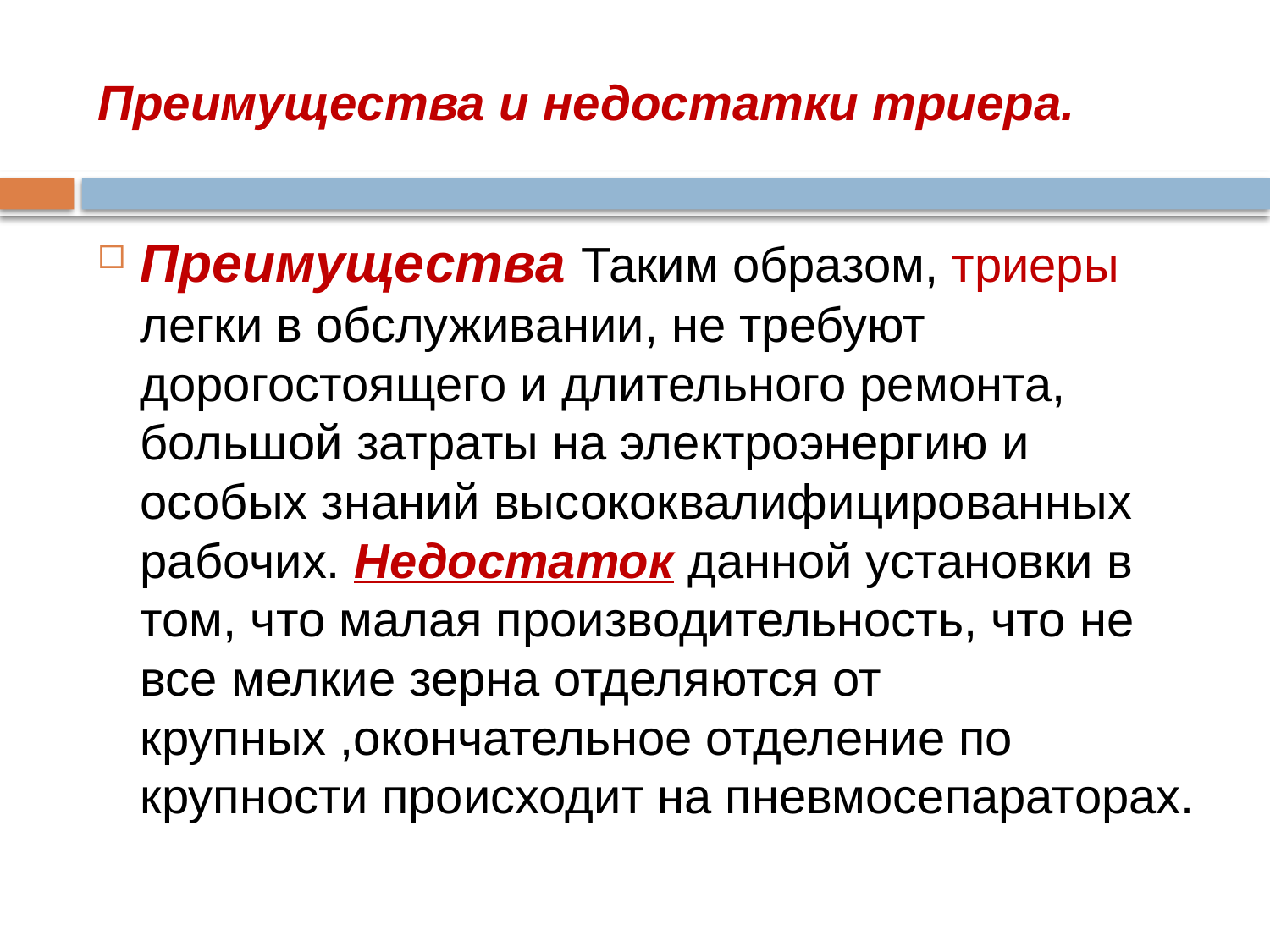

# Преимущества и недостатки триера.
Преимущества Таким образом, триеры легки в обслуживании, не требуют дорогостоящего и длительного ремонта, большой затраты на электроэнергию и особых знаний высококвалифицированных рабочих. Недостаток данной установки в том, что малая производительность, что не все мелкие зерна отделяются от крупных ,окончательное отделение по крупности происходит на пневмосепараторах.